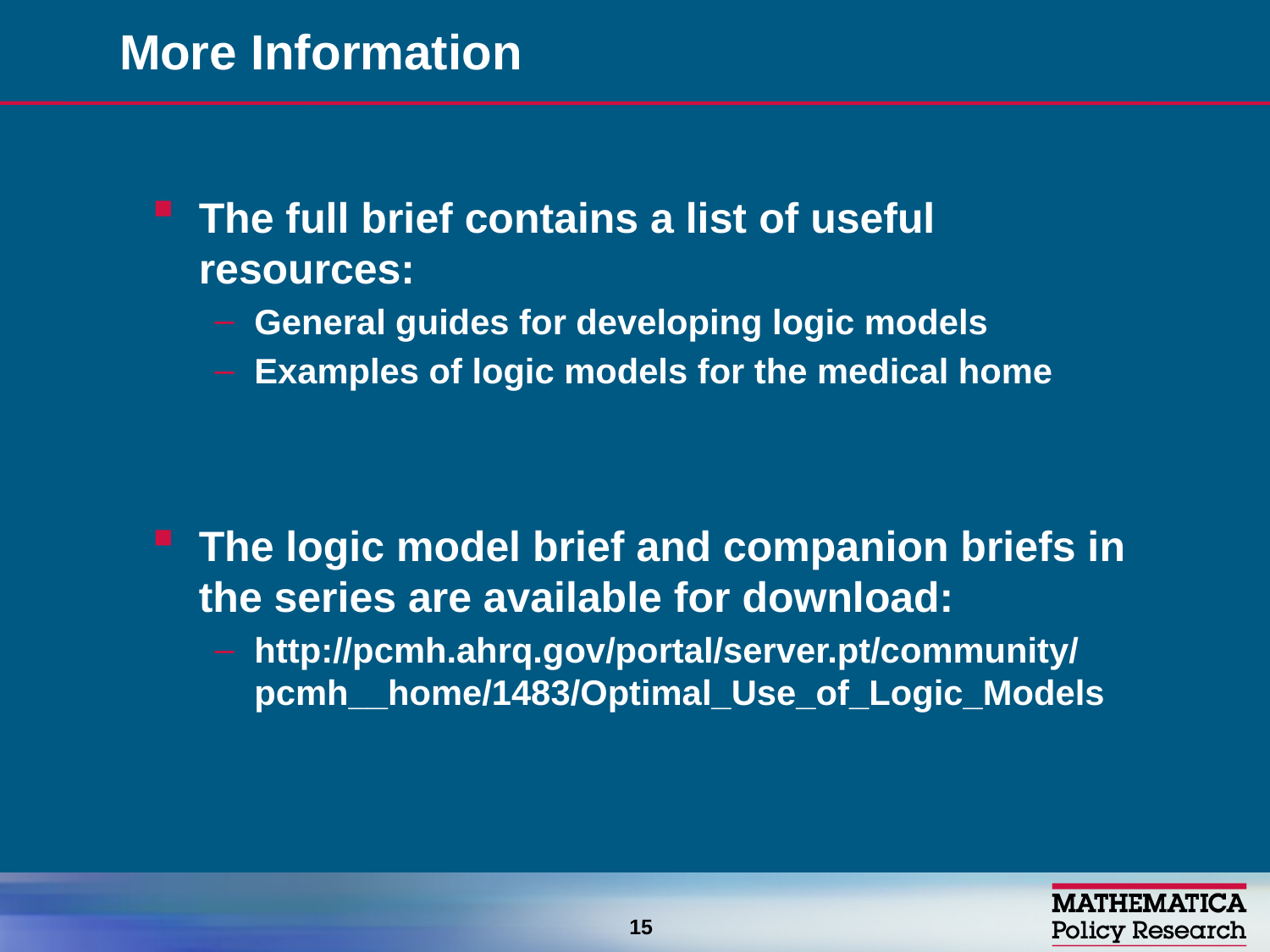

# More Information
The full brief contains a list of useful resources:
General guides for developing logic models
Examples of logic models for the medical home

The logic model brief and companion briefs in the series are available for download:
http://pcmh.ahrq.gov/portal/server.pt/community/pcmh__home/1483/Optimal_Use_of_Logic_Models
15